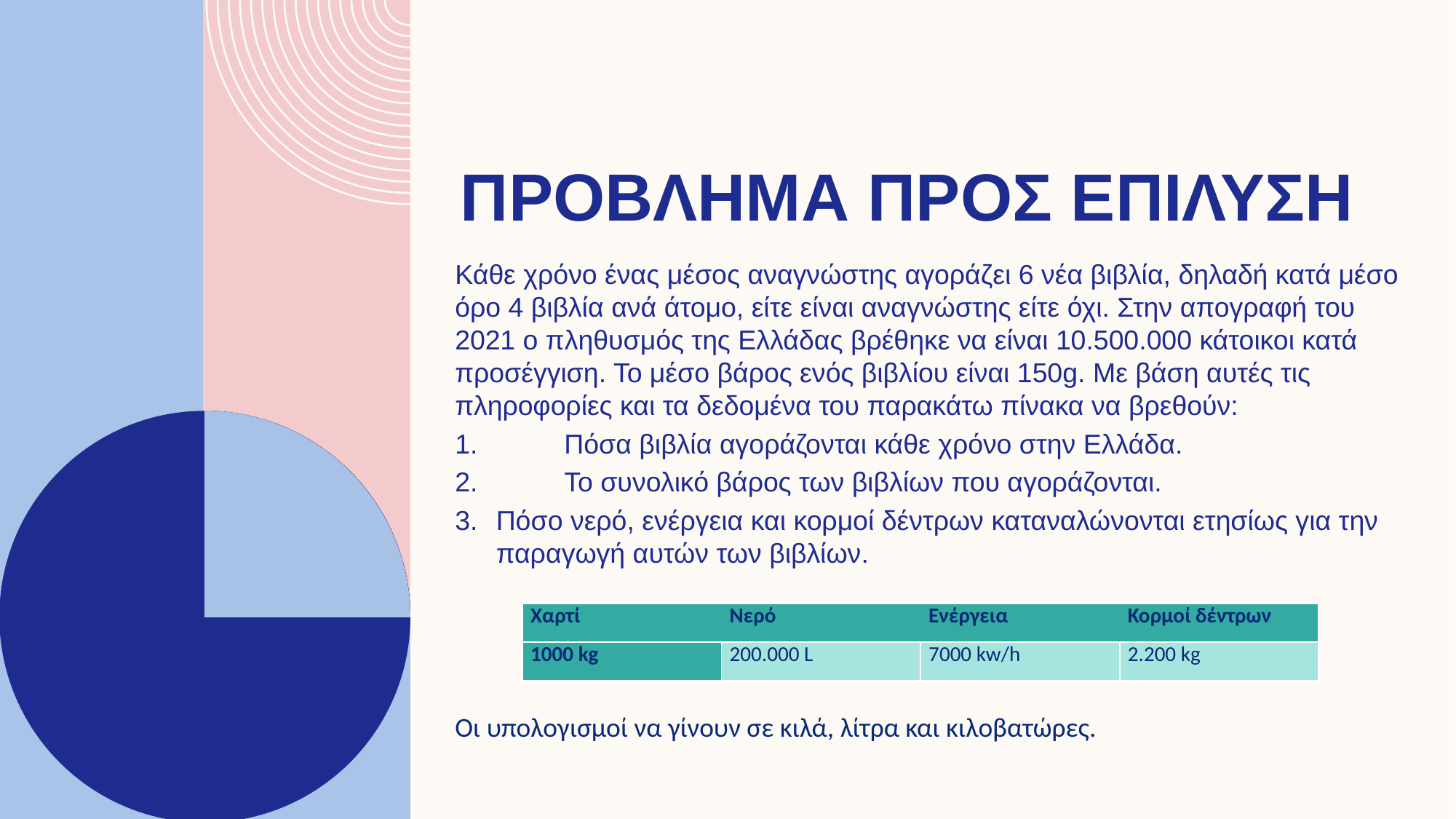

# ΠΡΟΒΛΗΜΑ ΠΡΟΣ ΕΠΙΛΥΣΗ
Κάθε χρόνο ένας μέσος αναγνώστης αγοράζει 6 νέα βιβλία, δηλαδή κατά μέσο όρο 4 βιβλία ανά άτομο, είτε είναι αναγνώστης είτε όχι. Στην απογραφή του 2021 ο πληθυσμός της Ελλάδας βρέθηκε να είναι 10.500.000 κάτοικοι κατά προσέγγιση. Το μέσο βάρος ενός βιβλίου είναι 150g. Με βάση αυτές τις πληροφορίες και τα δεδομένα του παρακάτω πίνακα να βρεθούν:
1.	Πόσα βιβλία αγοράζονται κάθε χρόνο στην Ελλάδα.
2.	Το συνολικό βάρος των βιβλίων που αγοράζονται.
Πόσο νερό, ενέργεια και κορμοί δέντρων καταναλώνονται ετησίως για την παραγωγή αυτών των βιβλίων.

Οι υπολογισμοί να γίνουν σε κιλά, λίτρα και κιλοβατώρες.

| Χαρτί | Νερό | Ενέργεια | Κορμοί δέντρων |
| --- | --- | --- | --- |
| 1000 kg | 200.000 L | 7000 kw/h | 2.200 kg |